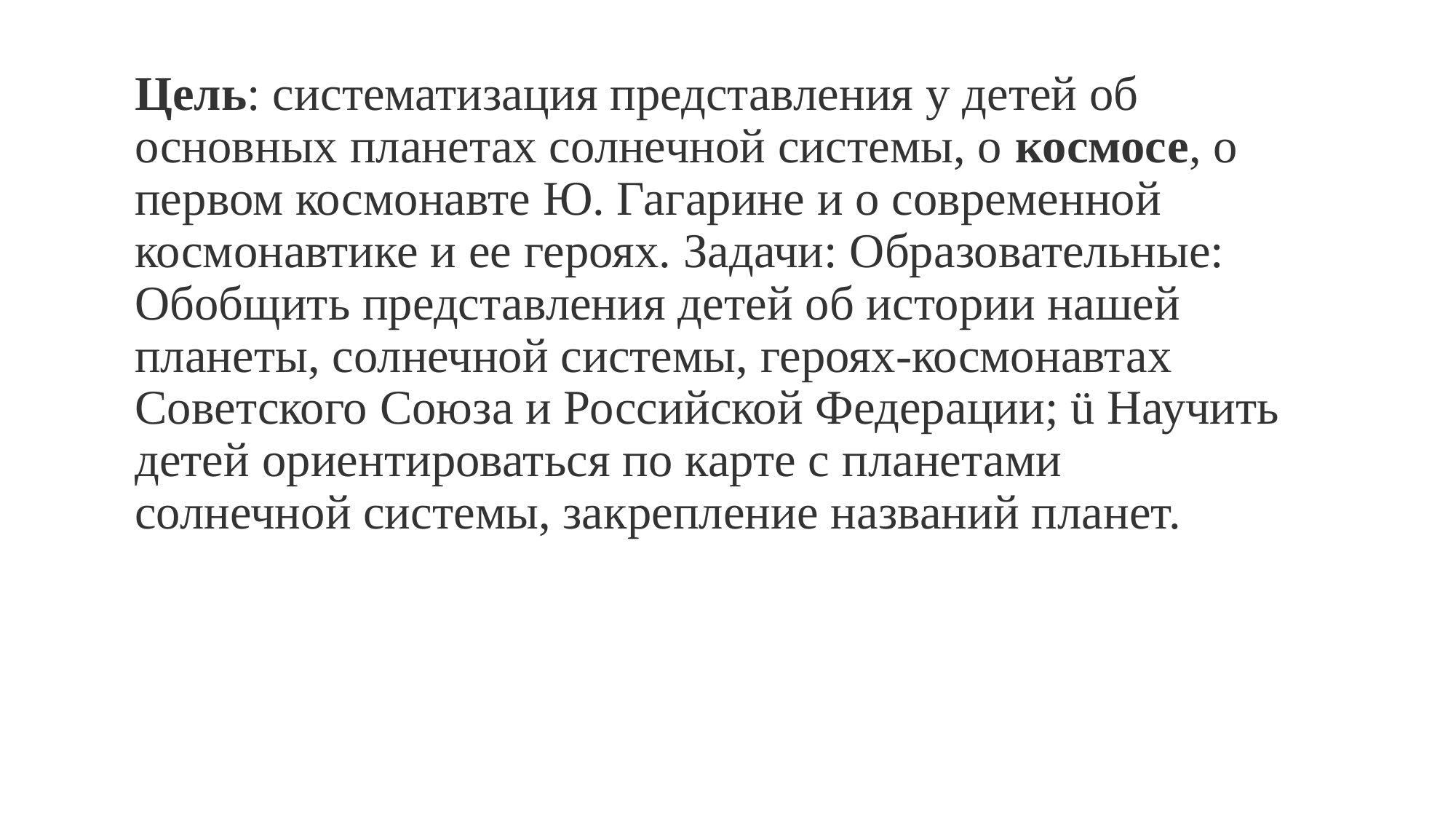

Цель: систематизация представления у детей об основных планетах солнечной системы, о космосе, о первом космонавте Ю. Гагарине и о современной космонавтике и ее героях. Задачи: Образовательные:  Обобщить представления детей об истории нашей планеты, солнечной системы, героях-космонавтах Советского Союза и Российской Федерации; ü Научить детей ориентироваться по карте с планетами солнечной системы, закрепление названий планет.